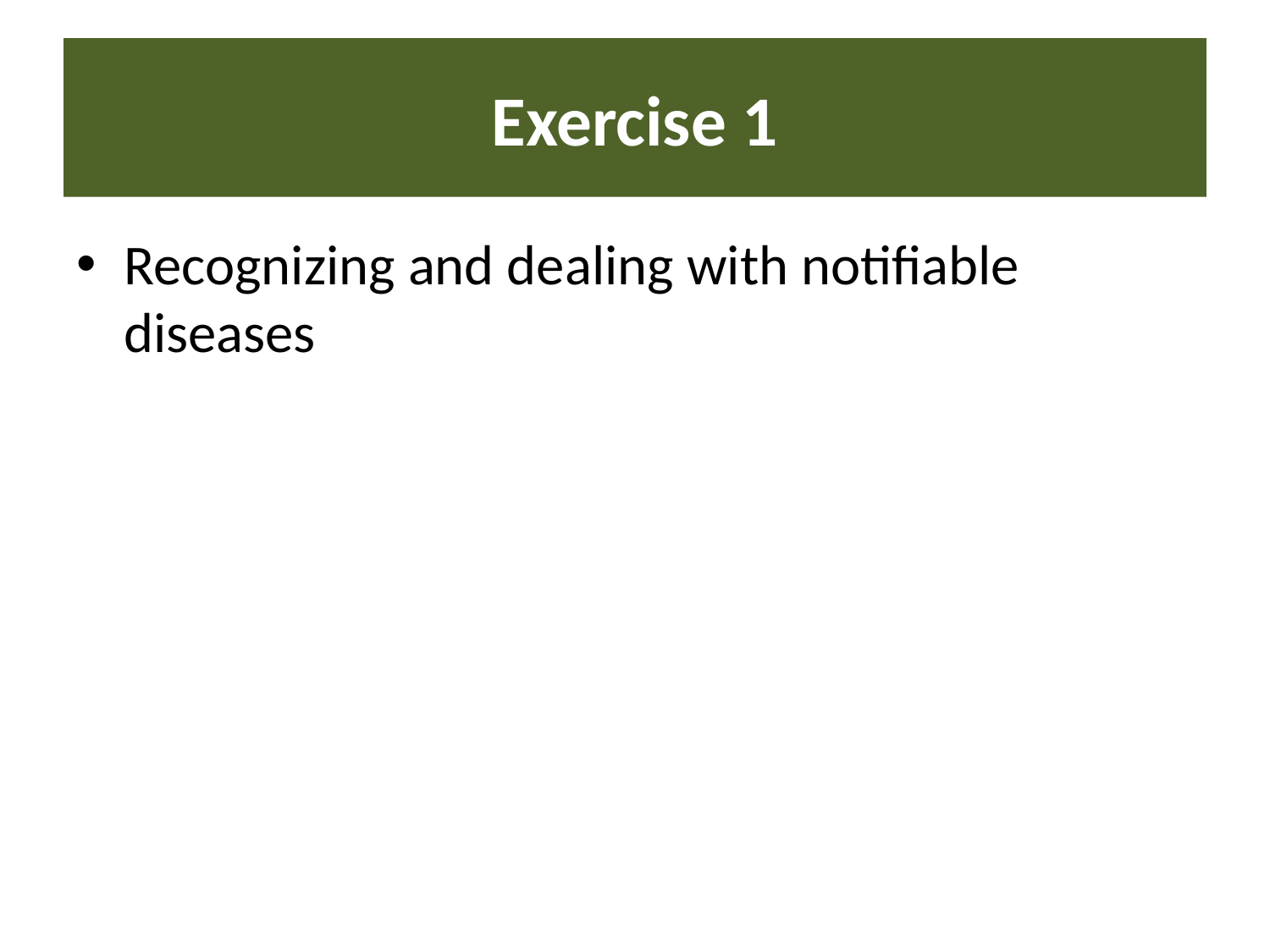

# Exercise 1
Recognizing and dealing with notifiable diseases